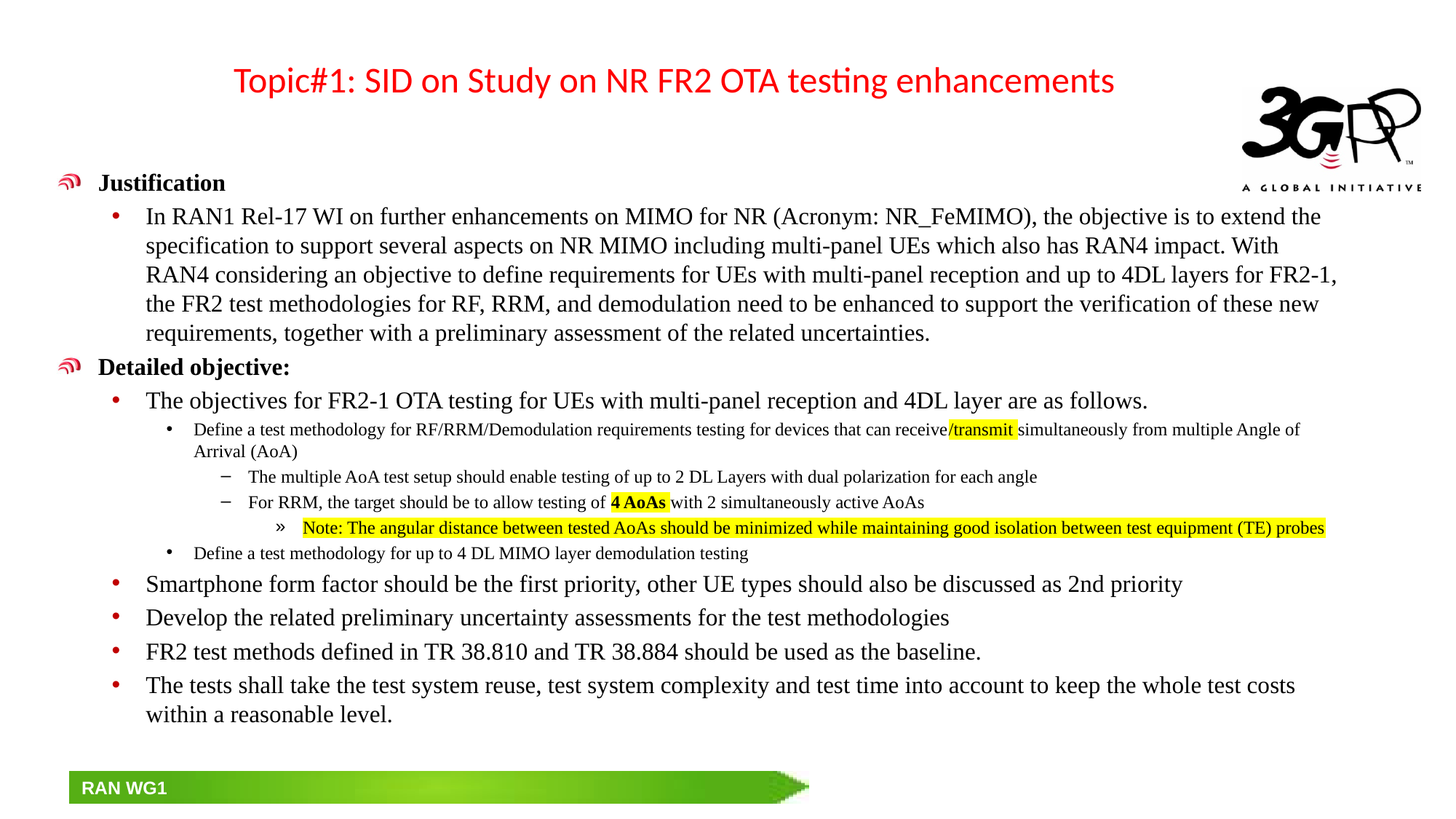

# Topic#1: SID on Study on NR FR2 OTA testing enhancements
Justification
In RAN1 Rel-17 WI on further enhancements on MIMO for NR (Acronym: NR_FeMIMO), the objective is to extend the specification to support several aspects on NR MIMO including multi-panel UEs which also has RAN4 impact. With RAN4 considering an objective to define requirements for UEs with multi-panel reception and up to 4DL layers for FR2-1, the FR2 test methodologies for RF, RRM, and demodulation need to be enhanced to support the verification of these new requirements, together with a preliminary assessment of the related uncertainties.
Detailed objective:
The objectives for FR2-1 OTA testing for UEs with multi-panel reception and 4DL layer are as follows.
Define a test methodology for RF/RRM/Demodulation requirements testing for devices that can receive/transmit simultaneously from multiple Angle of Arrival (AoA)
The multiple AoA test setup should enable testing of up to 2 DL Layers with dual polarization for each angle
For RRM, the target should be to allow testing of 4 AoAs with 2 simultaneously active AoAs
Note: The angular distance between tested AoAs should be minimized while maintaining good isolation between test equipment (TE) probes
Define a test methodology for up to 4 DL MIMO layer demodulation testing
Smartphone form factor should be the first priority, other UE types should also be discussed as 2nd priority
Develop the related preliminary uncertainty assessments for the test methodologies
FR2 test methods defined in TR 38.810 and TR 38.884 should be used as the baseline.
The tests shall take the test system reuse, test system complexity and test time into account to keep the whole test costs within a reasonable level.